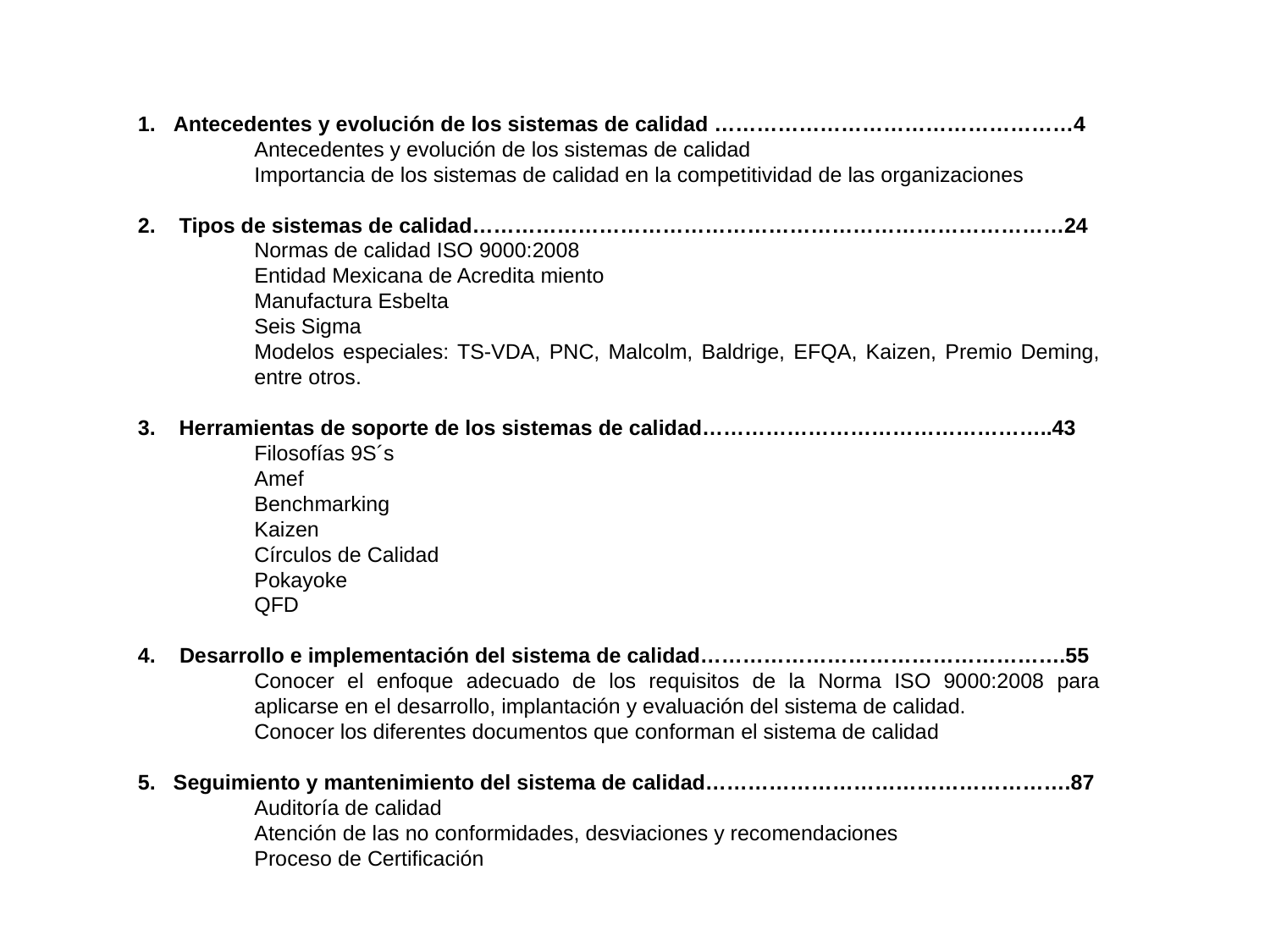

ÌNDICE
1.   Antecedentes y evolución de los sistemas de calidad ……………………………………………4
Antecedentes y evolución de los sistemas de calidad
Importancia de los sistemas de calidad en la competitividad de las organizaciones

2.    Tipos de sistemas de calidad…………………………………………………………………………24
Normas de calidad ISO 9000:2008
Entidad Mexicana de Acredita miento
Manufactura Esbelta
Seis Sigma
Modelos especiales: TS-VDA, PNC, Malcolm, Baldrige, EFQA, Kaizen, Premio Deming, entre otros.

3.    Herramientas de soporte de los sistemas de calidad…………………………………………..43
Filosofías 9S´s
Amef
Benchmarking
Kaizen
Círculos de Calidad
Pokayoke
QFD

4.    Desarrollo e implementación del sistema de calidad…………………………………………….55
Conocer el enfoque adecuado de los requisitos de la Norma ISO 9000:2008 para aplicarse en el desarrollo, implantación y evaluación del sistema de calidad.
Conocer los diferentes documentos que conforman el sistema de calidad

5.   Seguimiento y mantenimiento del sistema de calidad…………………………………………….87
Auditoría de calidad
Atención de las no conformidades, desviaciones y recomendaciones
Proceso de Certificación